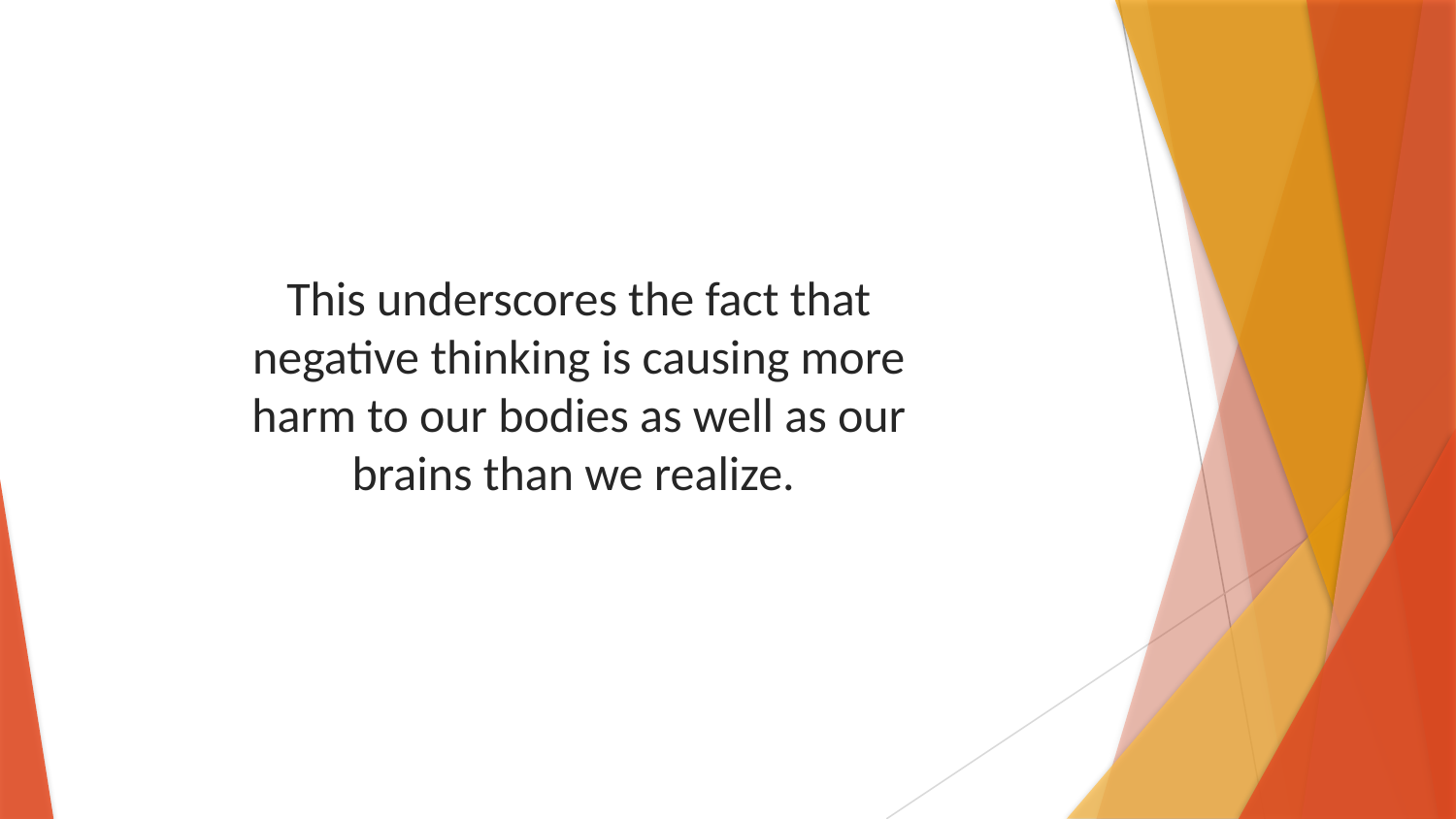

This underscores the fact that negative thinking is causing more harm to our bodies as well as our brains than we realize.